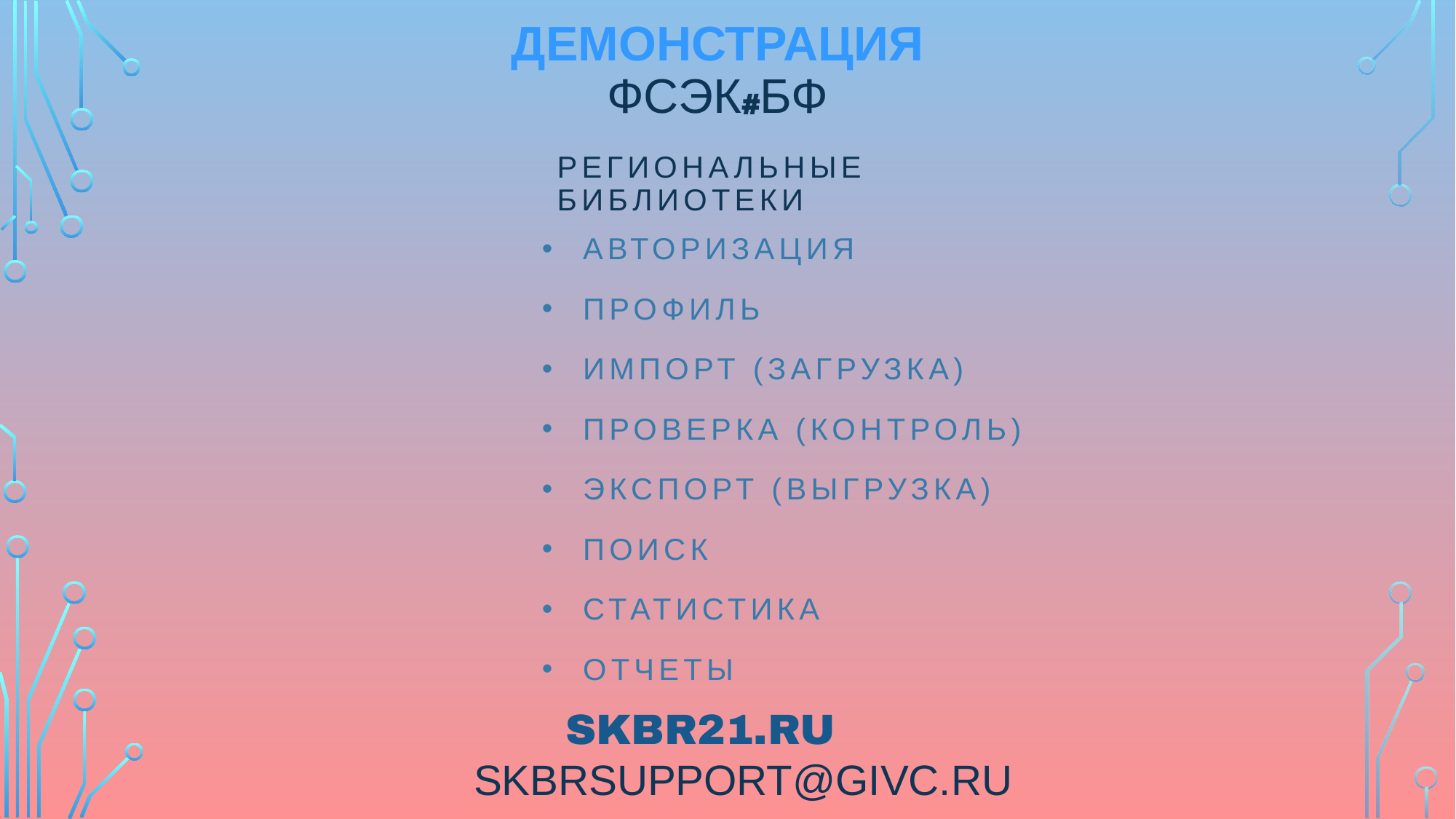

Демонстрация
ФСЭК#БФ
региональные
библиотеки
Авторизация
профиль
Импорт (ЗАГРУЗКА)
ПРОВЕРКА (КОНТРОЛЬ)
Экспорт (выгрузка)
поиск
Статистика
отчеты

SKBR21.ru
skbrsupport@givc.ru